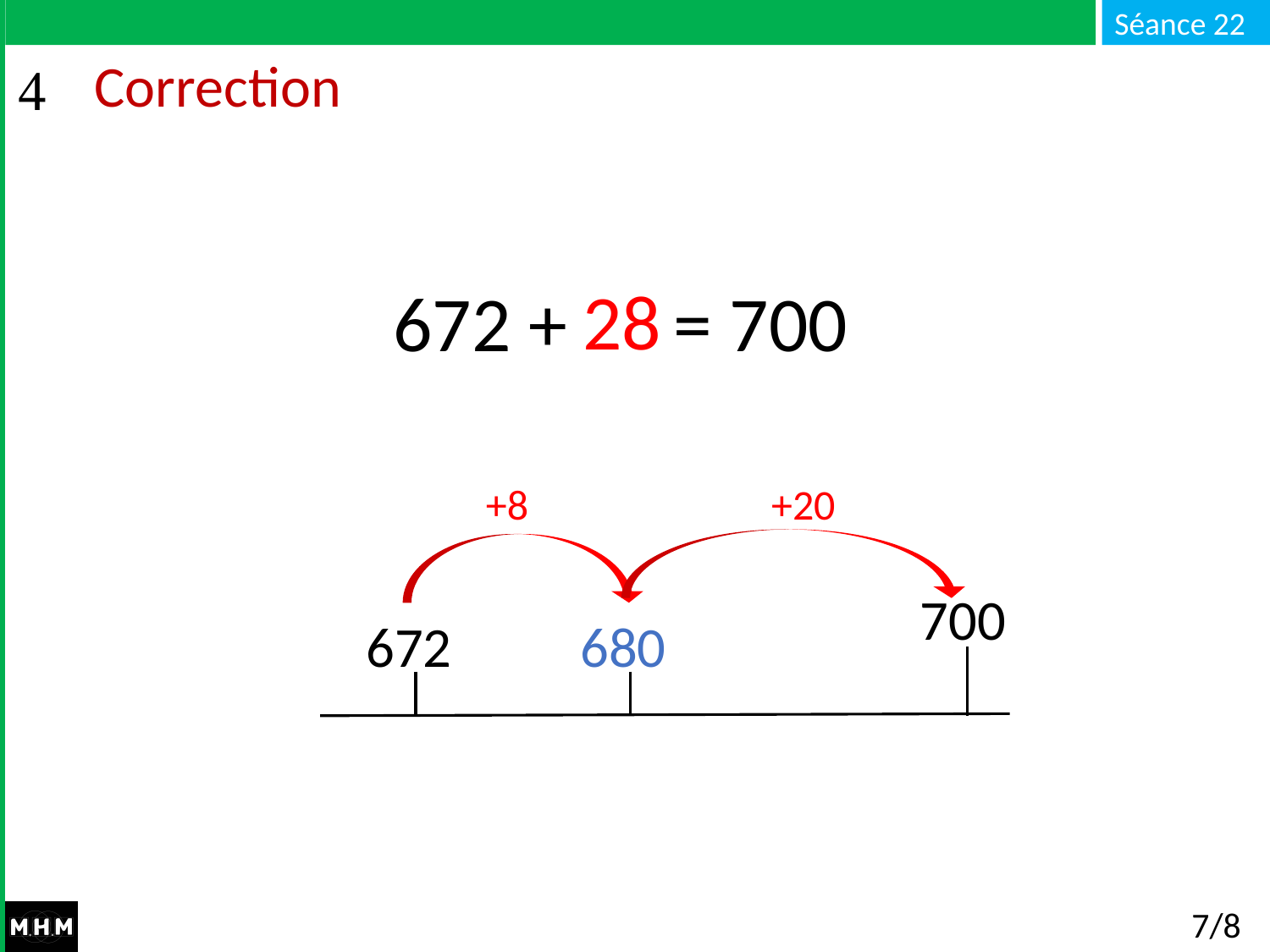

# Correction
28
 672 + …  = 700
+20
+8

700
672
680
7/8